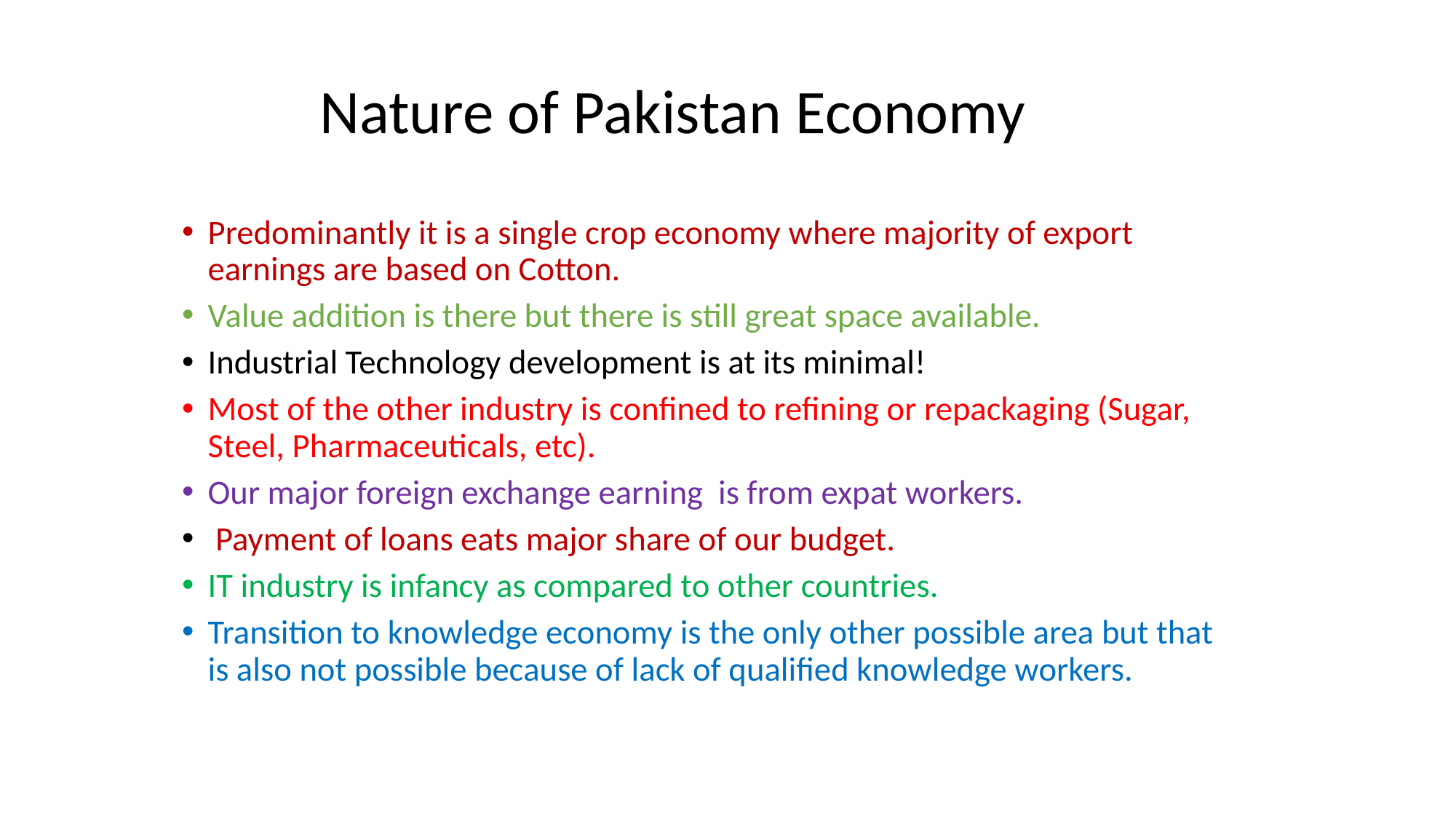

# Nature of Pakistan Economy
Predominantly it is a single crop economy where majority of export earnings are based on Cotton.
Value addition is there but there is still great space available.
Industrial Technology development is at its minimal!
Most of the other industry is confined to refining or repackaging (Sugar, Steel, Pharmaceuticals, etc).
Our major foreign exchange earning  is from expat workers.
 Payment of loans eats major share of our budget.
IT industry is infancy as compared to other countries.
Transition to knowledge economy is the only other possible area but that is also not possible because of lack of qualified knowledge workers.